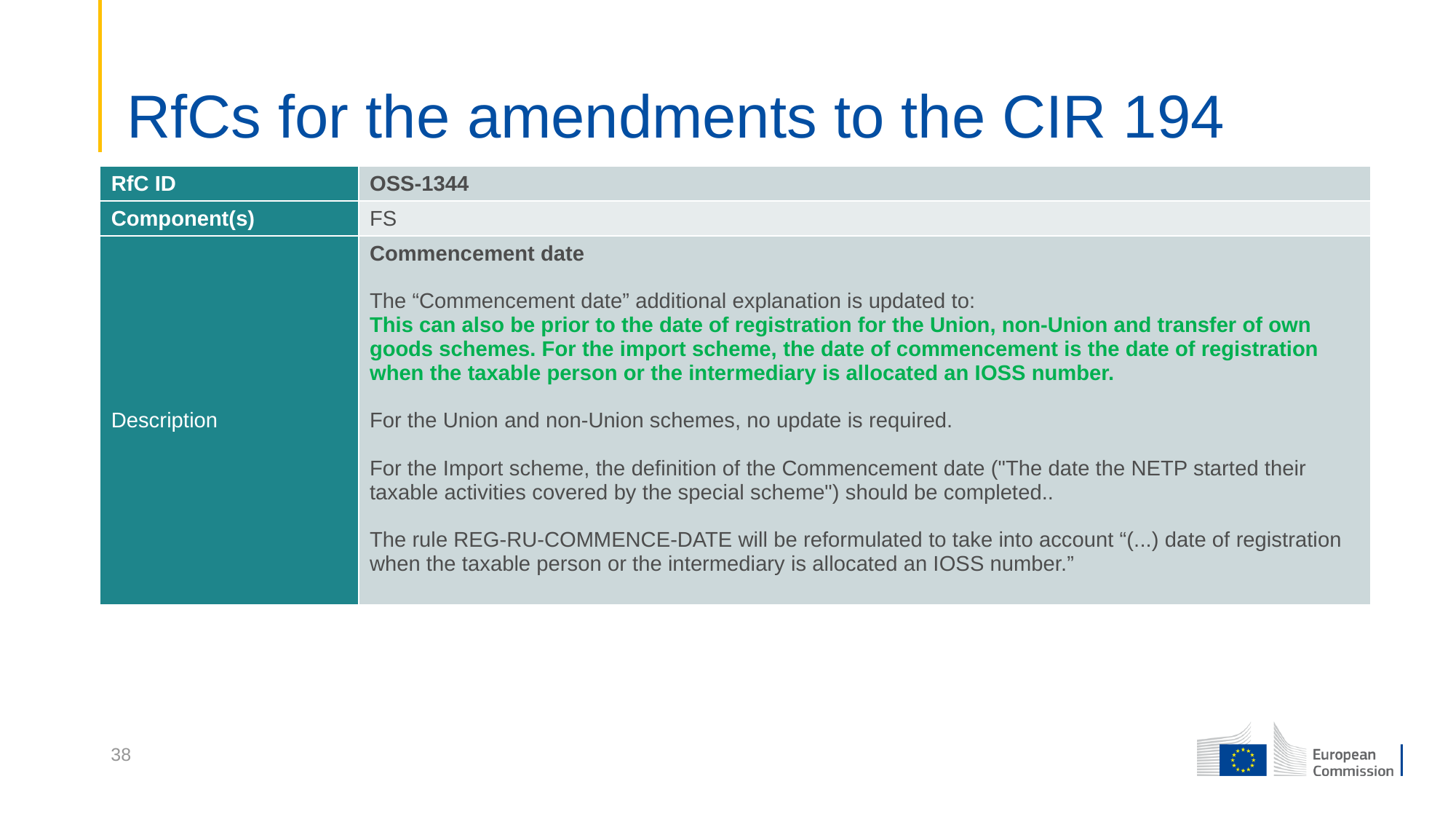

# RfCs for the amendments to the CIR 194
| RfC ID | OSS-1344 |
| --- | --- |
| Component(s) | FS |
| Description | Commencement date The “Commencement date” additional explanation is updated to: This can also be prior to the date of registration for the Union, non-Union and transfer of own goods schemes. For the import scheme, the date of commencement is the date of registration when the taxable person or the intermediary is allocated an IOSS number. For the Union and non-Union schemes, no update is required. For the Import scheme, the definition of the Commencement date ("The date the NETP started their taxable activities covered by the special scheme") should be completed.. The rule REG-RU-COMMENCE-DATE will be reformulated to take into account “(...) date of registration when the taxable person or the intermediary is allocated an IOSS number.” |
38